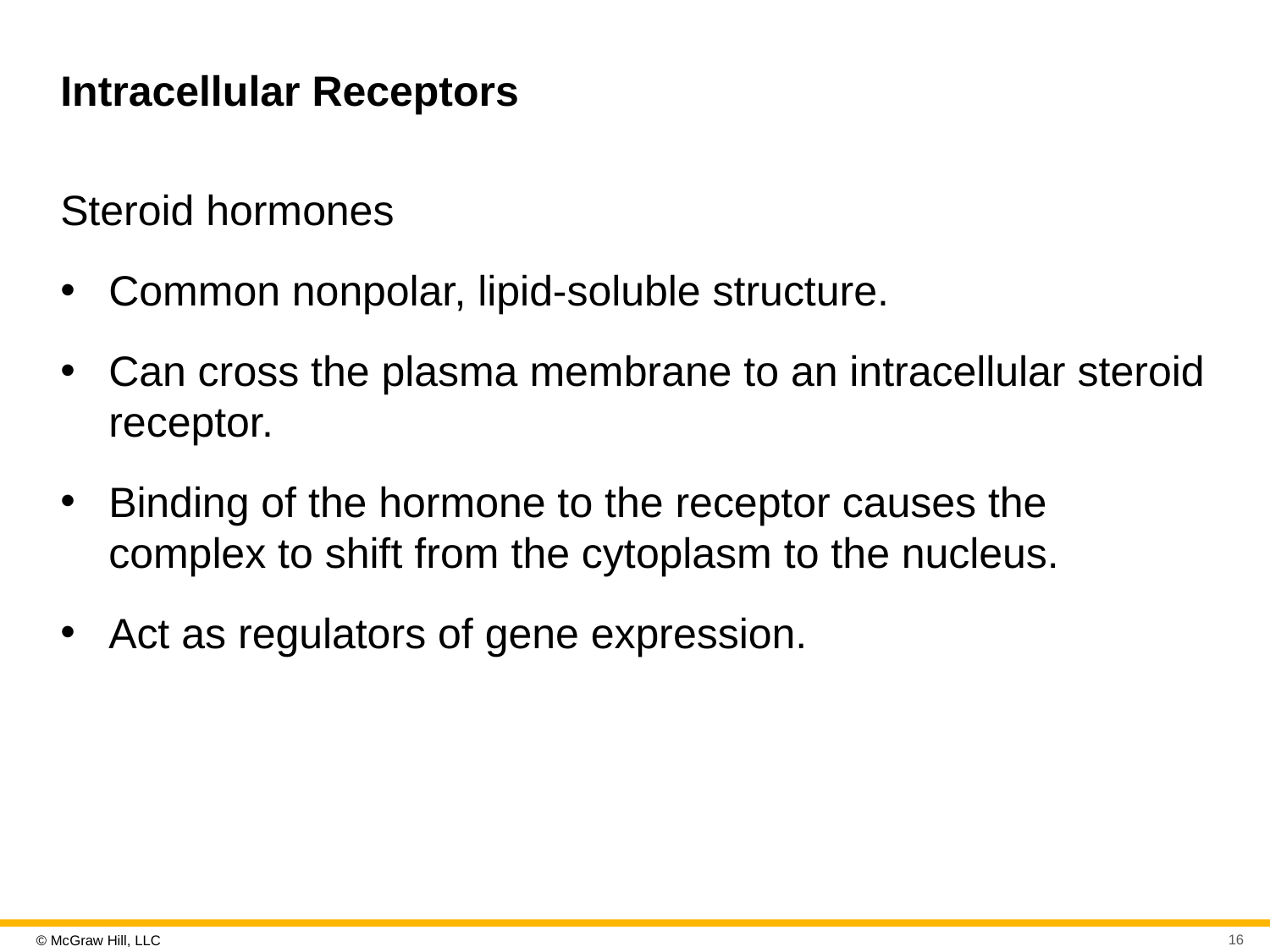

# Intracellular Receptors
Steroid hormones
Common nonpolar, lipid-soluble structure.
Can cross the plasma membrane to an intracellular steroid receptor.
Binding of the hormone to the receptor causes the complex to shift from the cytoplasm to the nucleus.
Act as regulators of gene expression.
16